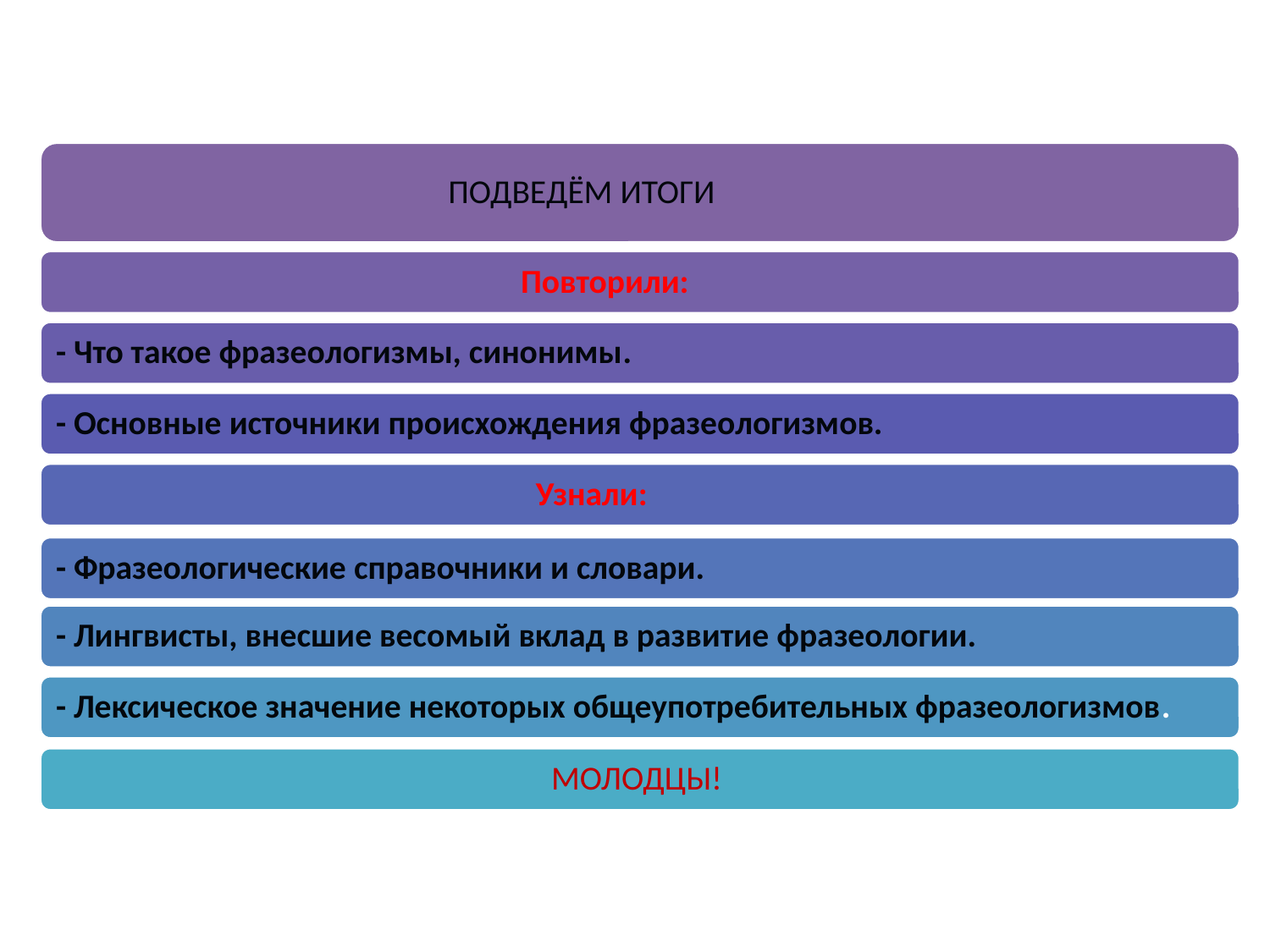

ПОДВЕДЁМ ИТОГИ
                                                             Повторили:
- Что такое фразеологизмы, синонимы.
- Основные источники происхождения фразеологизмов.
                                                               Узнали:
- Фразеологические справочники и словари.
- Лингвисты, внесшие весомый вклад в развитие фразеологии.
- Лексическое значение некоторых общеупотребительных фразеологизмов.
                                                                 МОЛОДЦЫ!